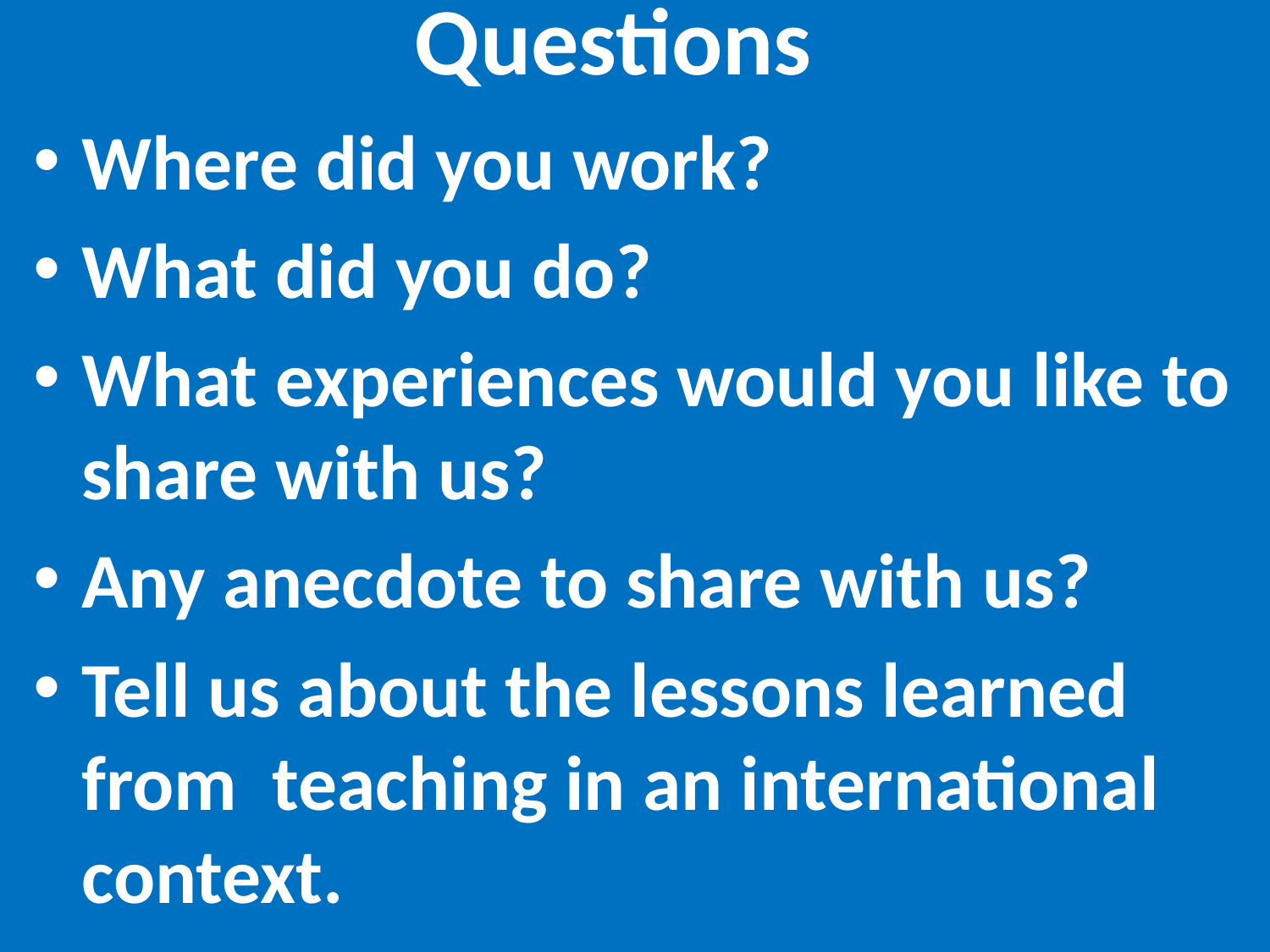

# Questions
Where did you work?
What did you do?
What experiences would you like to share with us?
Any anecdote to share with us?
Tell us about the lessons learned from  teaching in an international context.